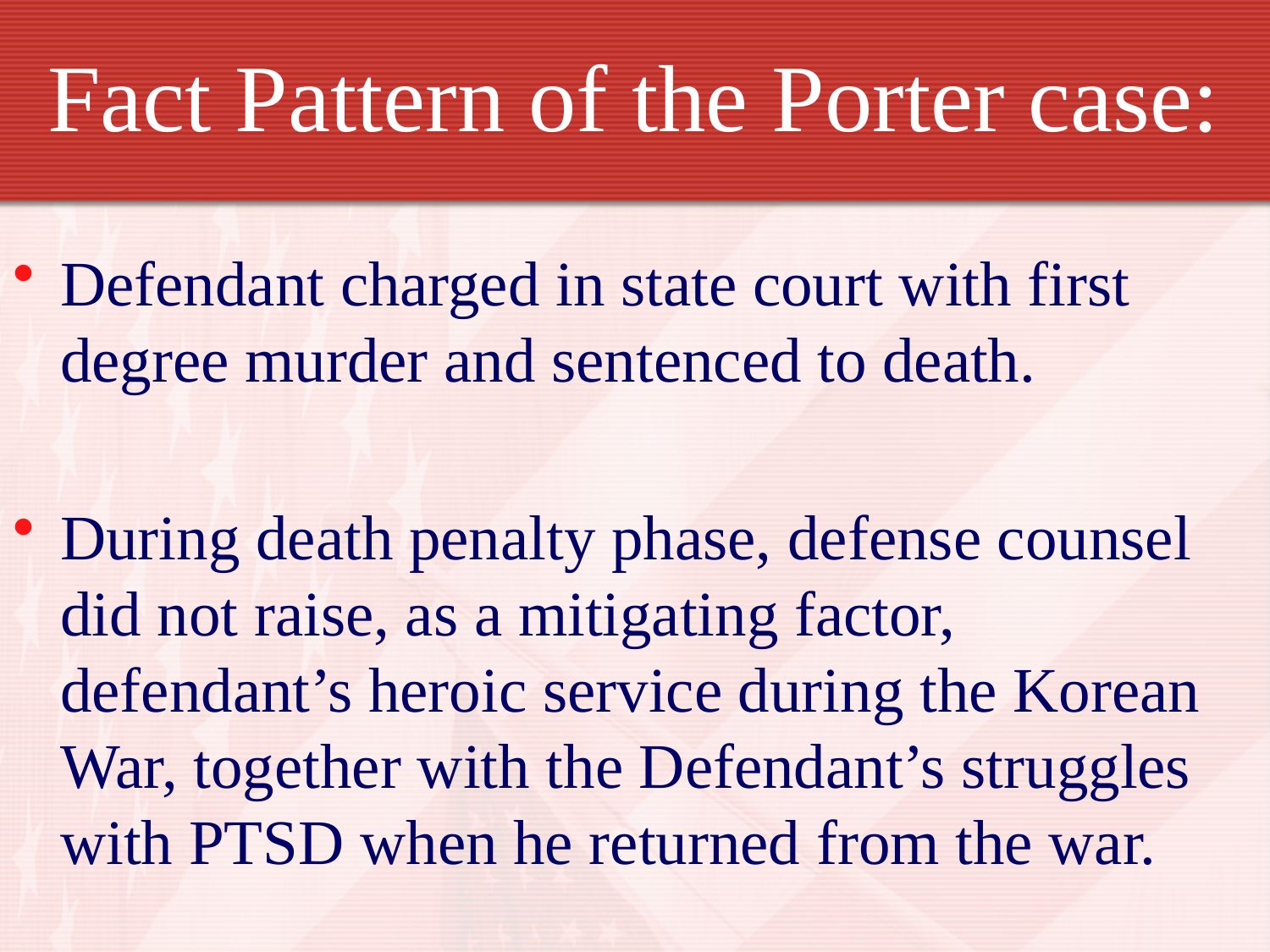

# Fact Pattern of the Porter case:
Defendant charged in state court with first degree murder and sentenced to death.

During death penalty phase, defense counsel did not raise, as a mitigating factor, defendant’s heroic service during the Korean War, together with the Defendant’s struggles with PTSD when he returned from the war.